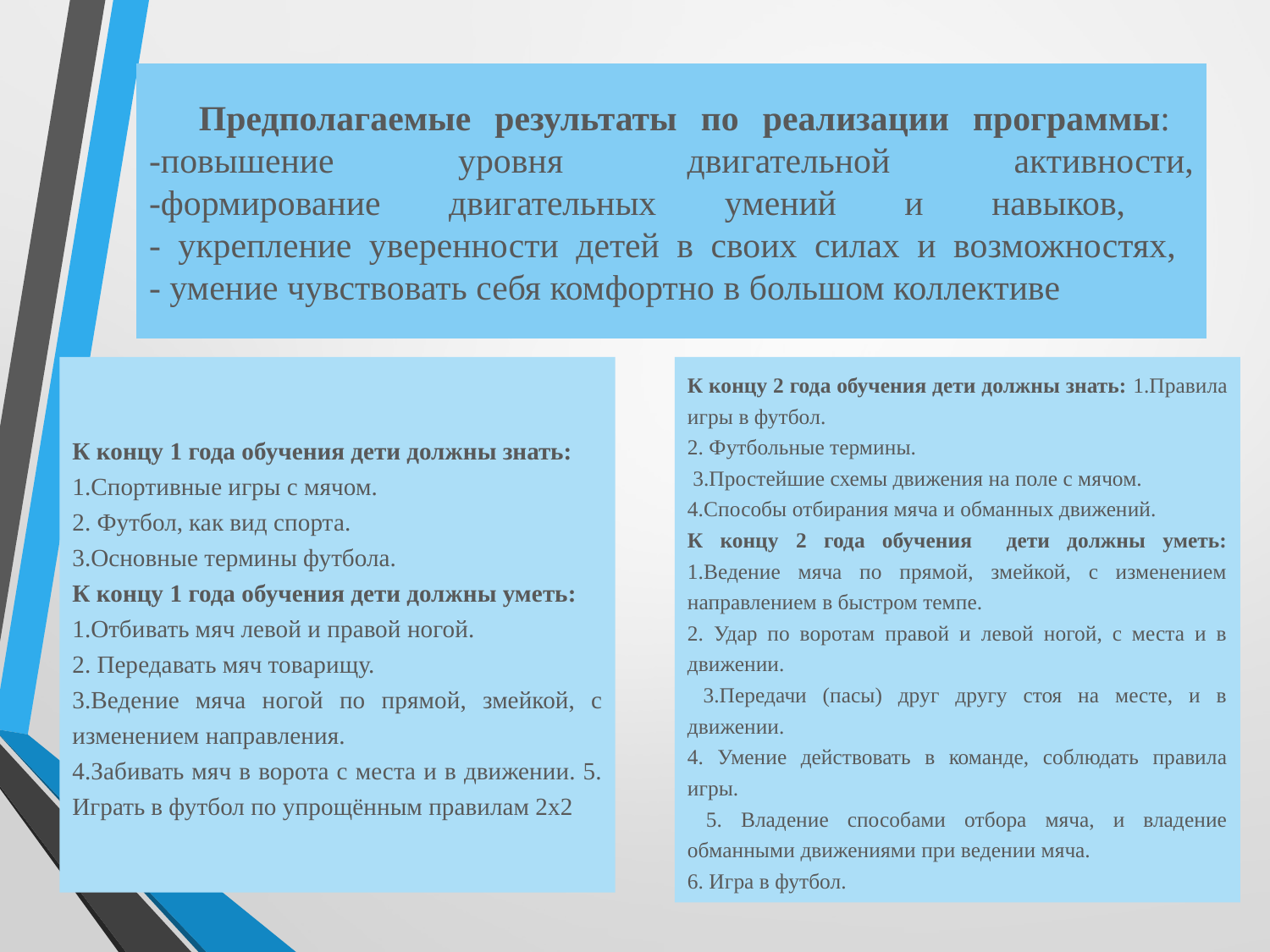

# Предполагаемые результаты по реализации программы: -повышение уровня двигательной активности, -формирование двигательных умений и навыков, - укрепление уверенности детей в своих силах и возможностях, - умение чувствовать себя комфортно в большом коллективе
К концу 1 года обучения дети должны знать:
1.Спортивные игры с мячом.
2. Футбол, как вид спорта.
3.Основные термины футбола.
К концу 1 года обучения дети должны уметь:
1.Отбивать мяч левой и правой ногой.
2. Передавать мяч товарищу.
3.Ведение мяча ногой по прямой, змейкой, с изменением направления.
4.Забивать мяч в ворота с места и в движении. 5. Играть в футбол по упрощённым правилам 2х2
К концу 2 года обучения дети должны знать: 1.Правила игры в футбол.
2. Футбольные термины.
 3.Простейшие схемы движения на поле с мячом.
4.Способы отбирания мяча и обманных движений.
К концу 2 года обучения  дети должны уметь: 1.Ведение мяча по прямой, змейкой, с изменением направлением в быстром темпе.
2. Удар по воротам правой и левой ногой, с места и в движении.
 3.Передачи (пасы) друг другу стоя на месте, и в движении.
4. Умение действовать в команде, соблюдать правила игры.
 5. Владение способами отбора мяча, и владение обманными движениями при ведении мяча.
6. Игра в футбол.